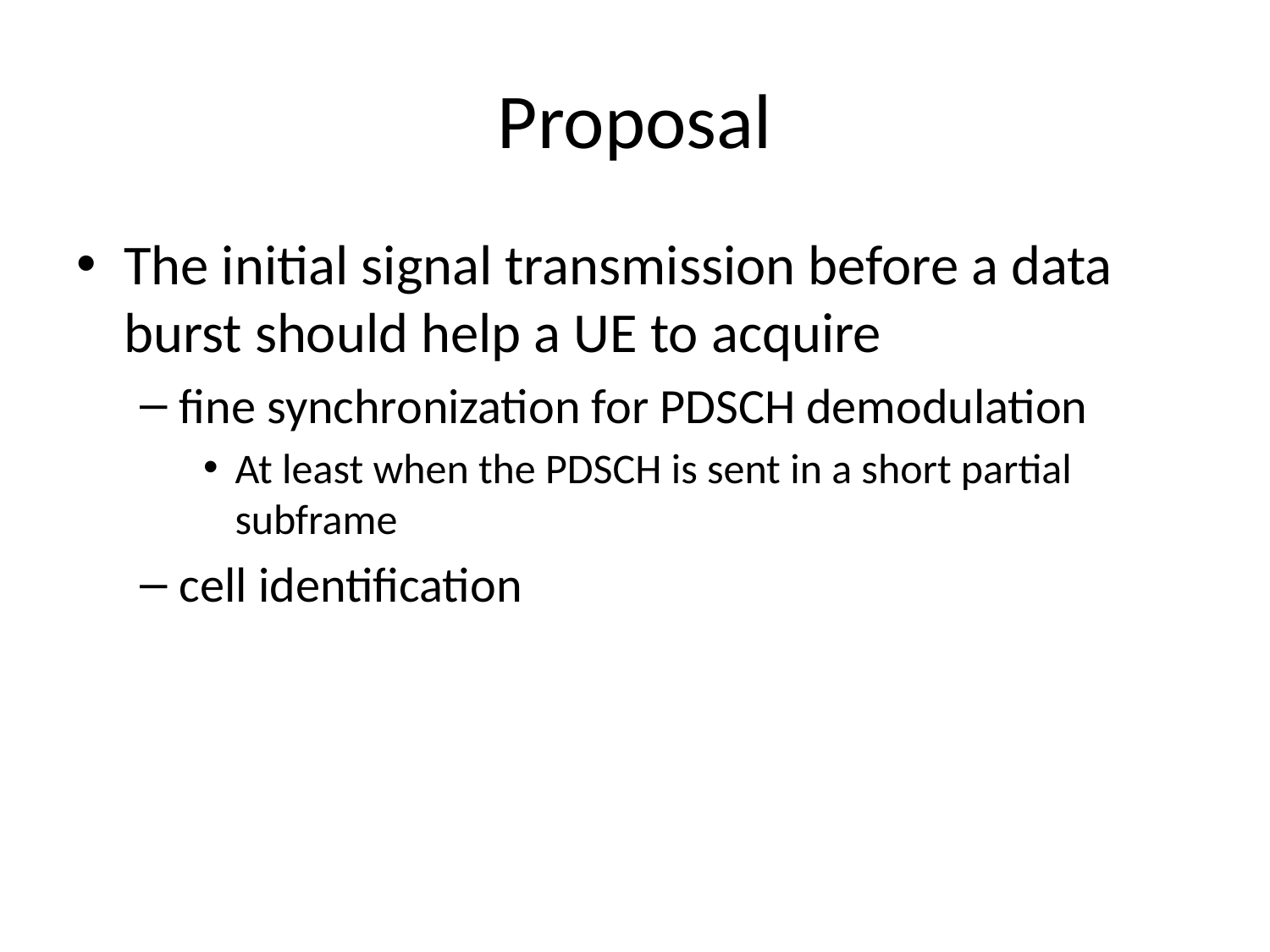

# Proposal
The initial signal transmission before a data burst should help a UE to acquire
fine synchronization for PDSCH demodulation
At least when the PDSCH is sent in a short partial subframe
cell identification